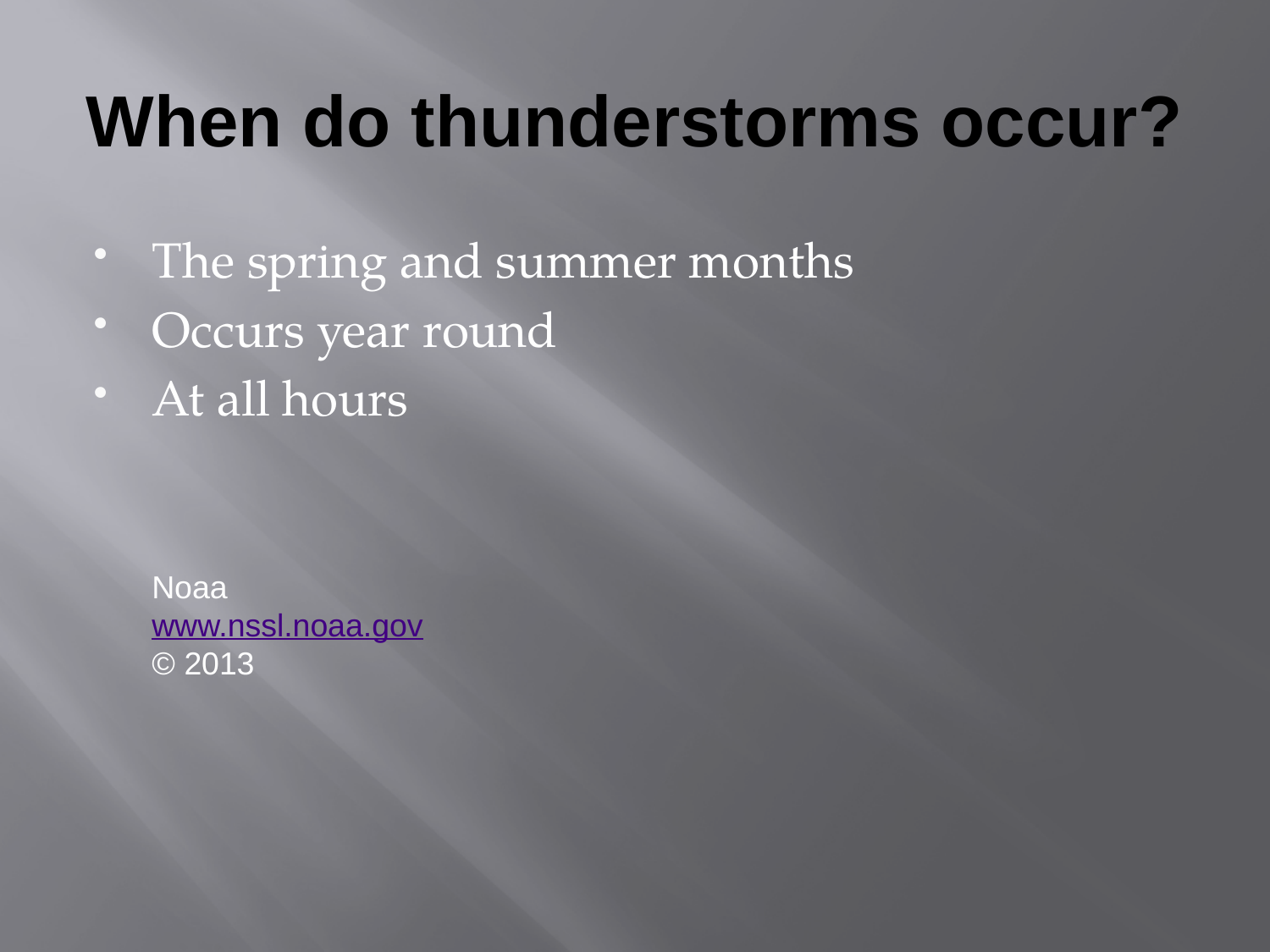

# When do thunderstorms occur?
The spring and summer months
Occurs year round
At all hours
Noaa
www.nssl.noaa.gov
© 2013